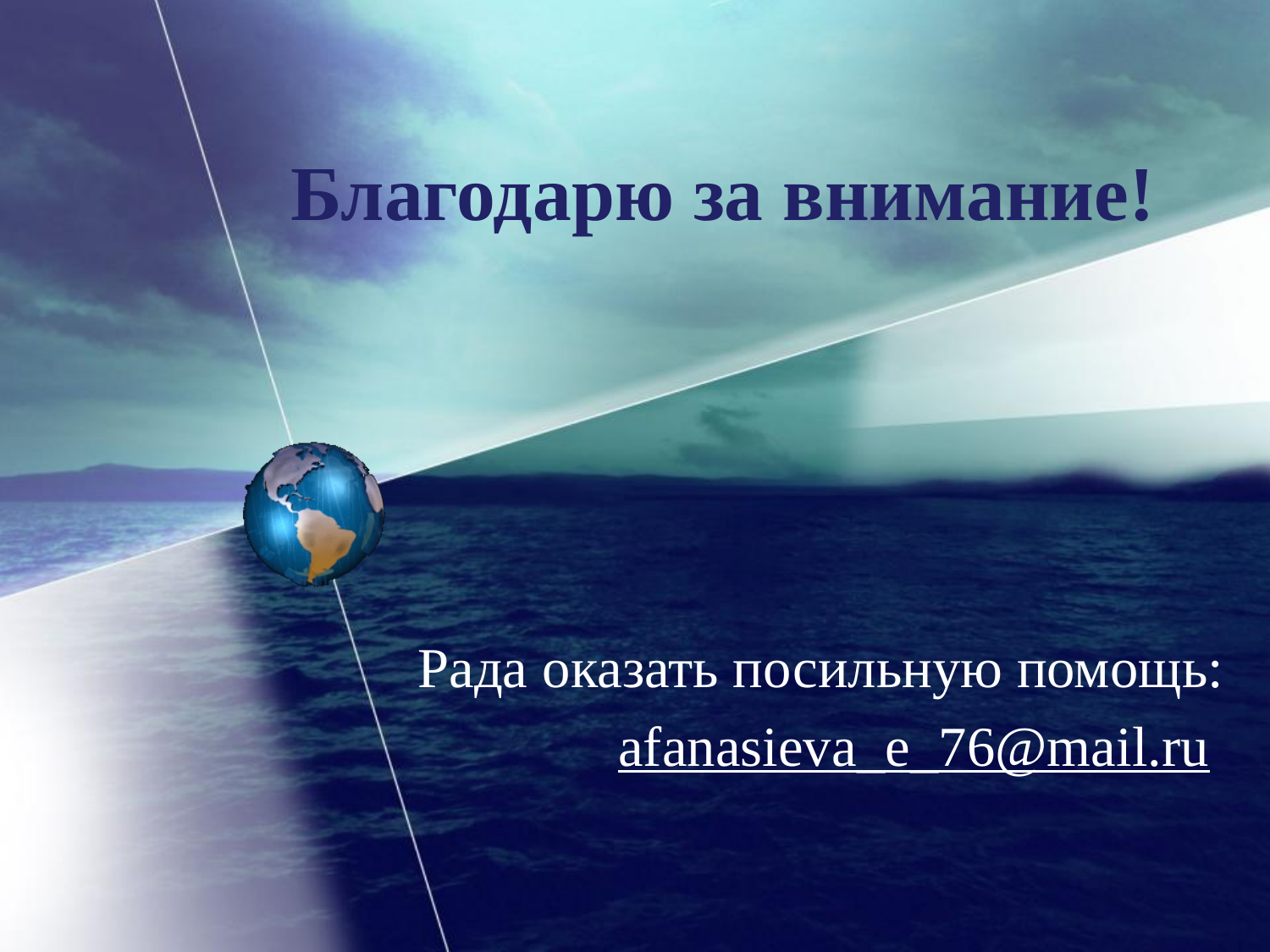

# Благодарю за внимание!
Рада оказать посильную помощь:
afanasieva_e_76@mail.ru